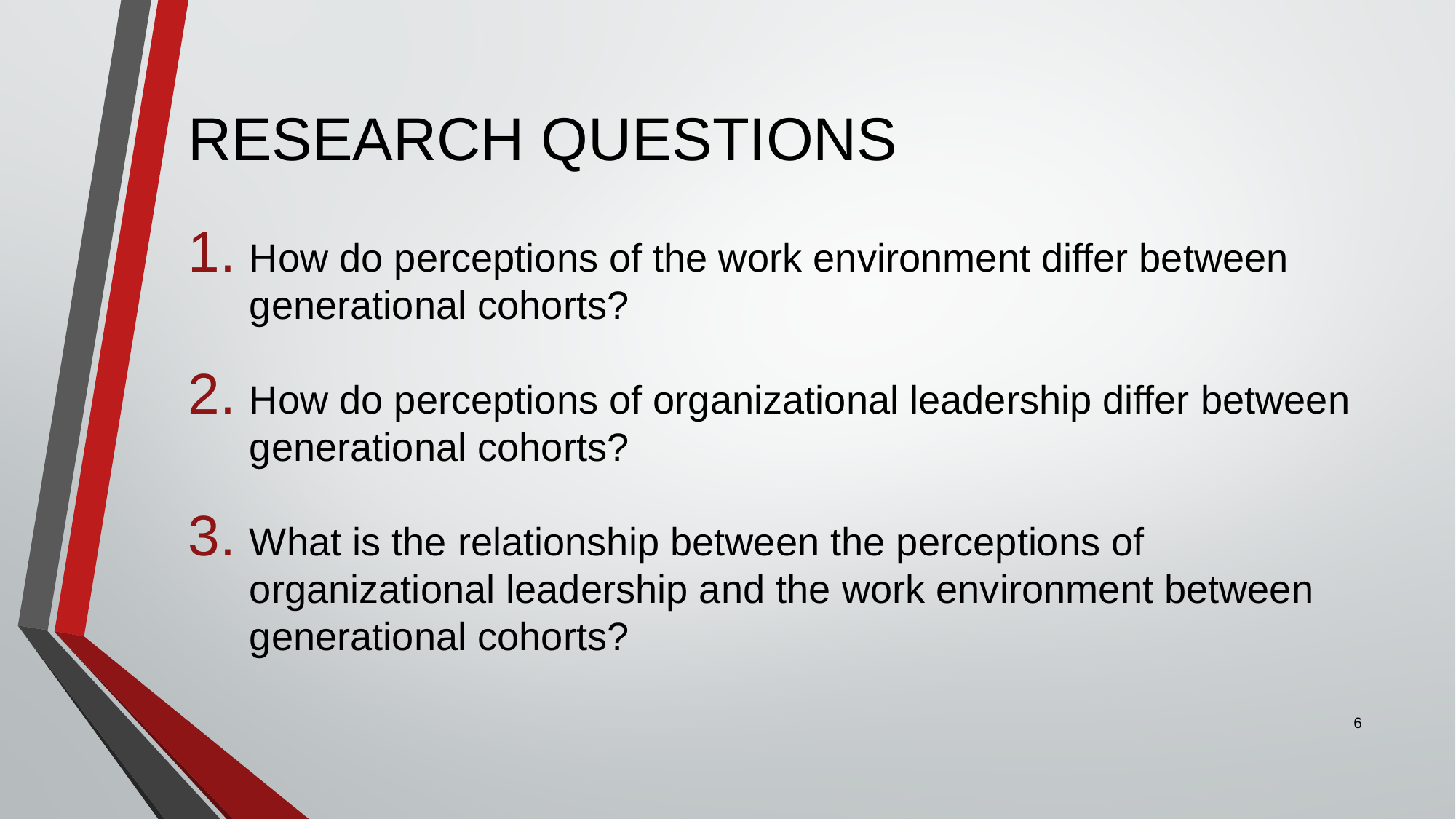

# RESEARCH QUESTIONS
How do perceptions of the work environment differ between generational cohorts?

How do perceptions of organizational leadership differ between generational cohorts?

What is the relationship between the perceptions of organizational leadership and the work environment between generational cohorts?

6